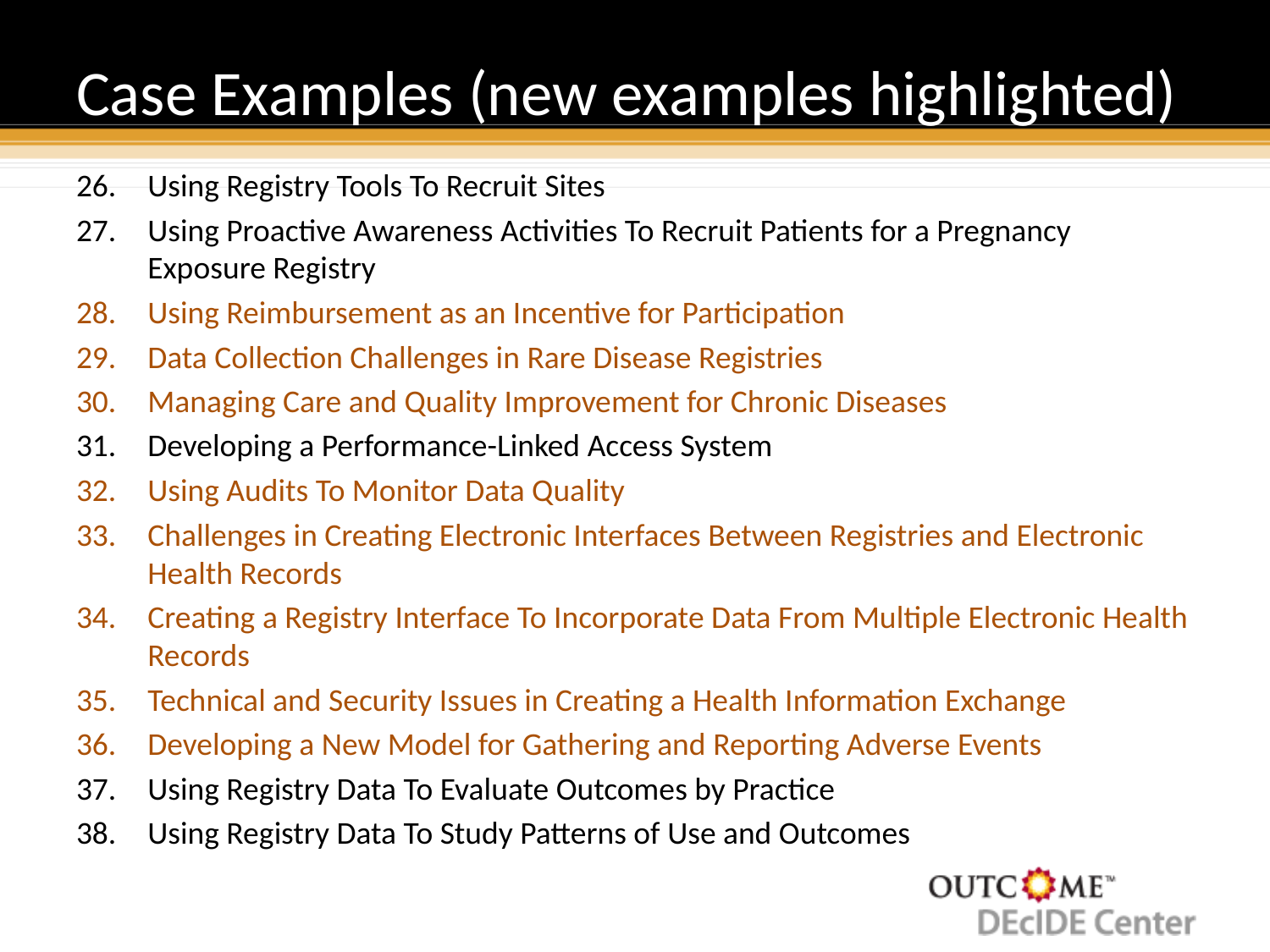

# Case Examples (new examples highlighted)
Using Registry Tools To Recruit Sites
Using Proactive Awareness Activities To Recruit Patients for a Pregnancy Exposure Registry
Using Reimbursement as an Incentive for Participation
Data Collection Challenges in Rare Disease Registries
Managing Care and Quality Improvement for Chronic Diseases
Developing a Performance-Linked Access System
Using Audits To Monitor Data Quality
Challenges in Creating Electronic Interfaces Between Registries and Electronic Health Records
Creating a Registry Interface To Incorporate Data From Multiple Electronic Health Records
Technical and Security Issues in Creating a Health Information Exchange
Developing a New Model for Gathering and Reporting Adverse Events
Using Registry Data To Evaluate Outcomes by Practice
Using Registry Data To Study Patterns of Use and Outcomes